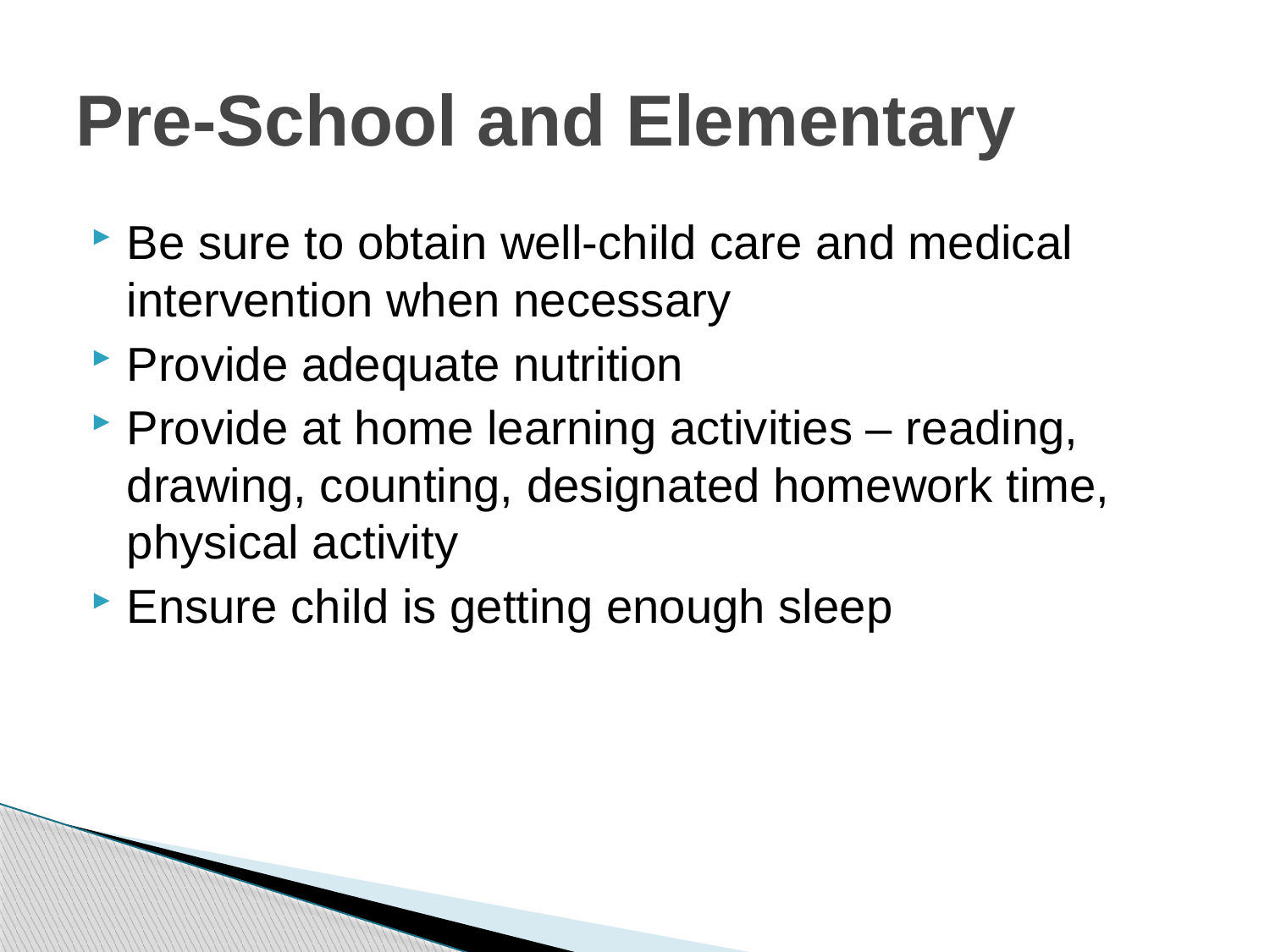

# Pre-School and Elementary
Be sure to obtain well-child care and medical intervention when necessary
Provide adequate nutrition
Provide at home learning activities – reading, drawing, counting, designated homework time, physical activity
Ensure child is getting enough sleep